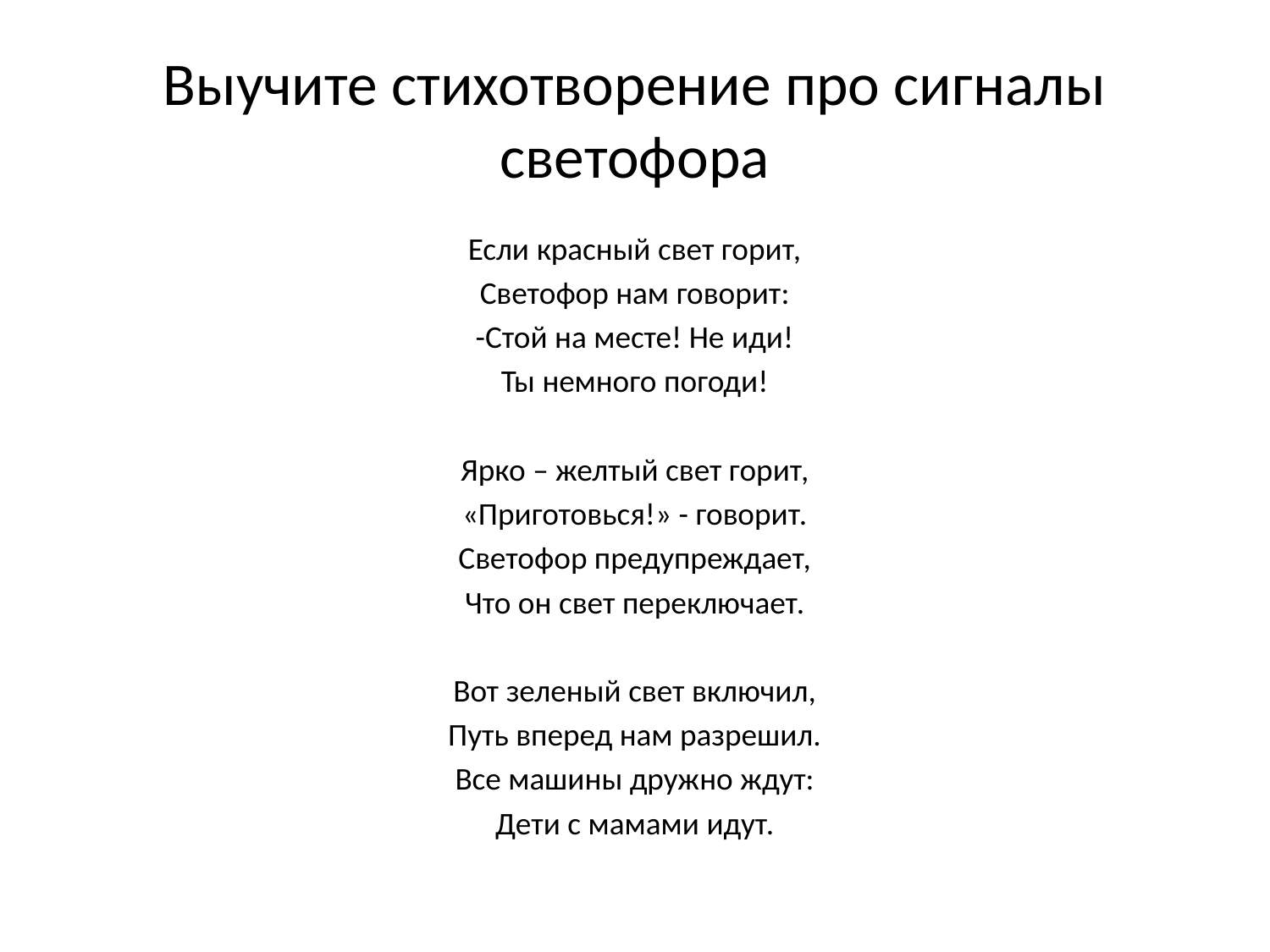

# Выучите стихотворение про сигналы светофора
Если красный свет горит,
Светофор нам говорит:
-Стой на месте! Не иди!
Ты немного погоди!

Ярко – желтый свет горит,
«Приготовься!» - говорит.
Светофор предупреждает,
Что он свет переключает.

Вот зеленый свет включил,
Путь вперед нам разрешил.
Все машины дружно ждут:
Дети с мамами идут.